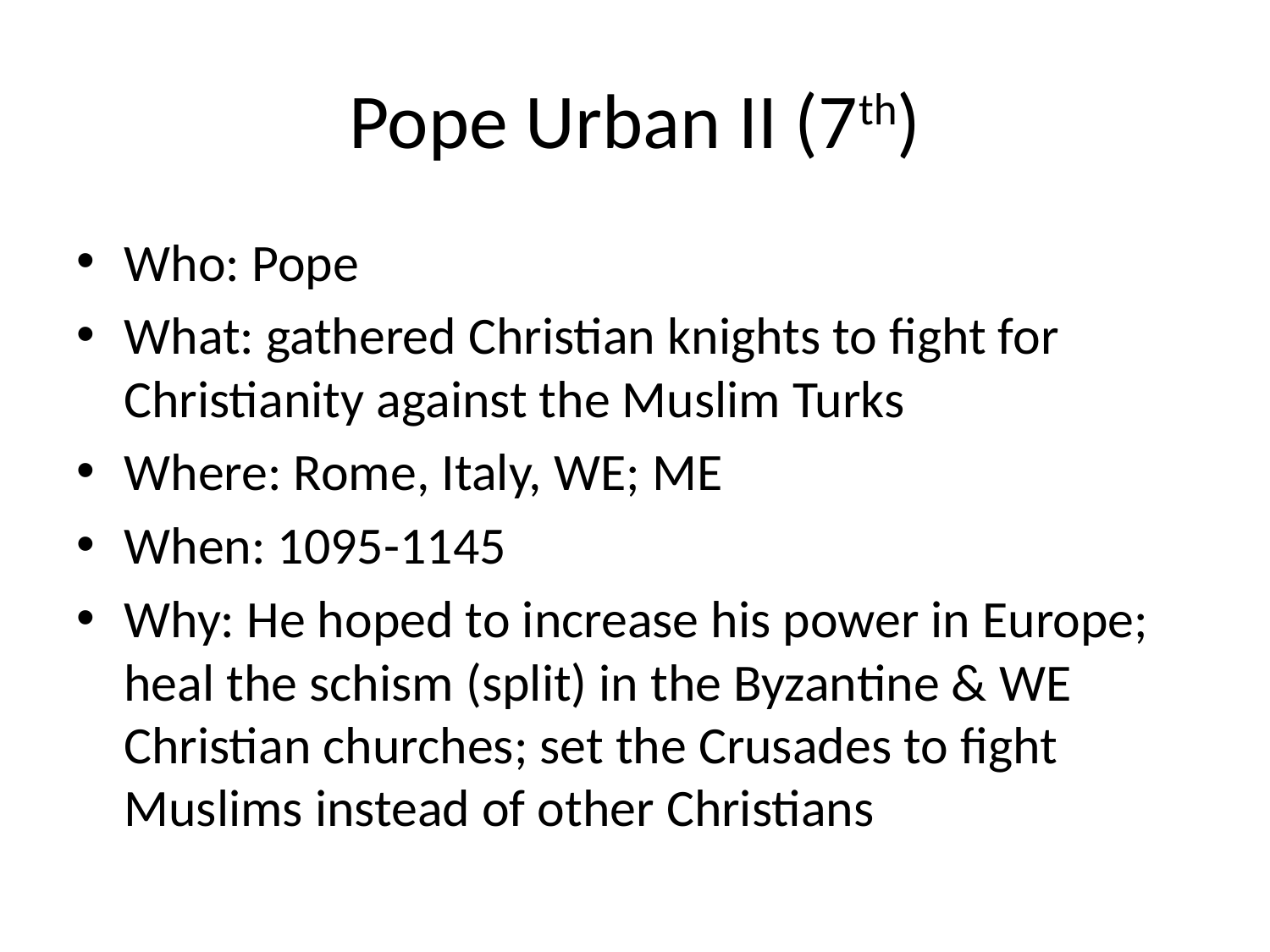

# Pope Urban II (7th)
Who: Pope
What: gathered Christian knights to fight for Christianity against the Muslim Turks
Where: Rome, Italy, WE; ME
When: 1095-1145
Why: He hoped to increase his power in Europe; heal the schism (split) in the Byzantine & WE Christian churches; set the Crusades to fight Muslims instead of other Christians